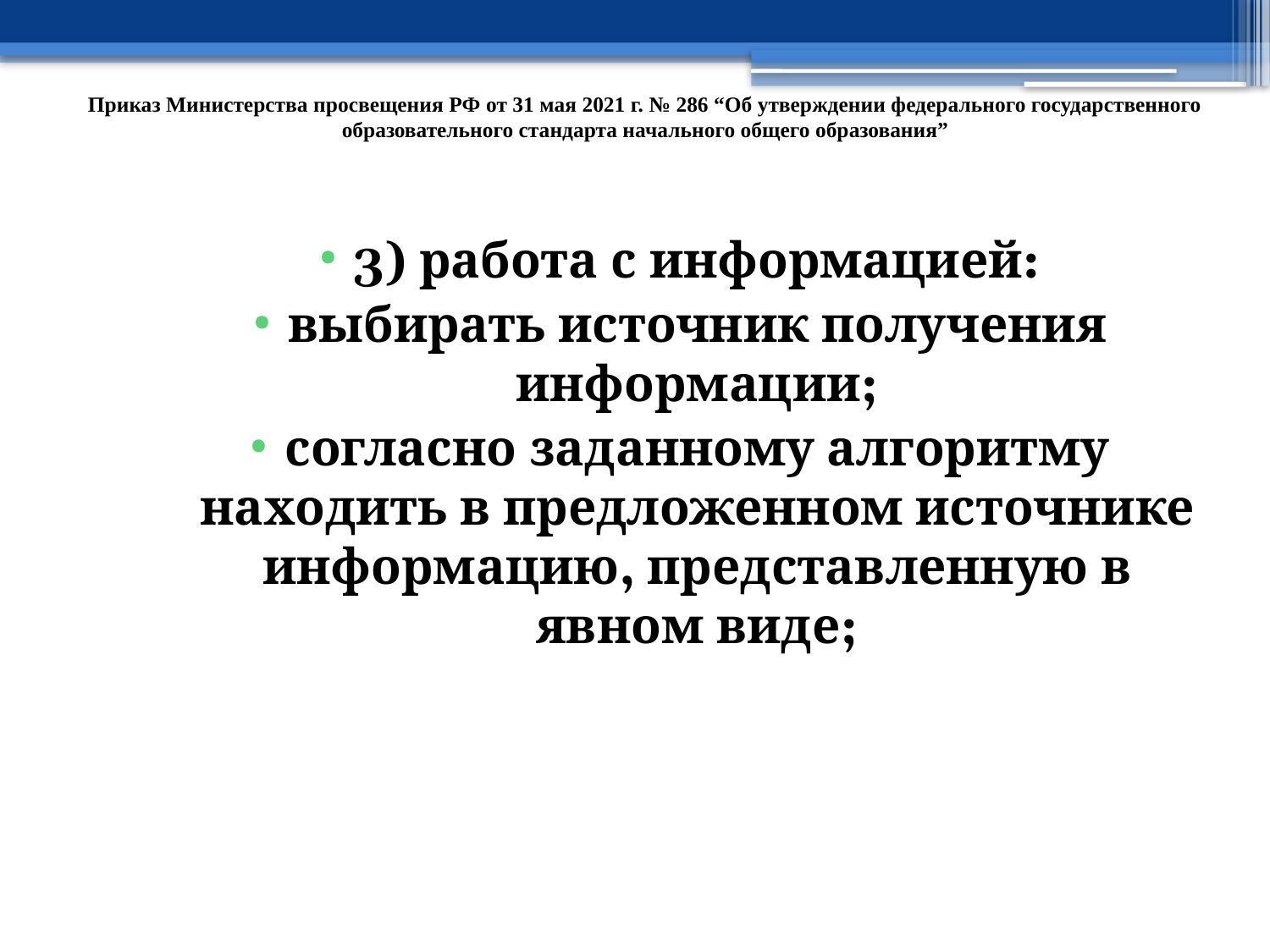

# Приказ Министерства просвещения РФ от 31 мая 2021 г. № 286 “Об утверждении федерального государственного образовательного стандарта начального общего образования”
3) работа с информацией:
выбирать источник получения информации;
согласно заданному алгоритму находить в предложенном источнике информацию, представленную в явном виде;